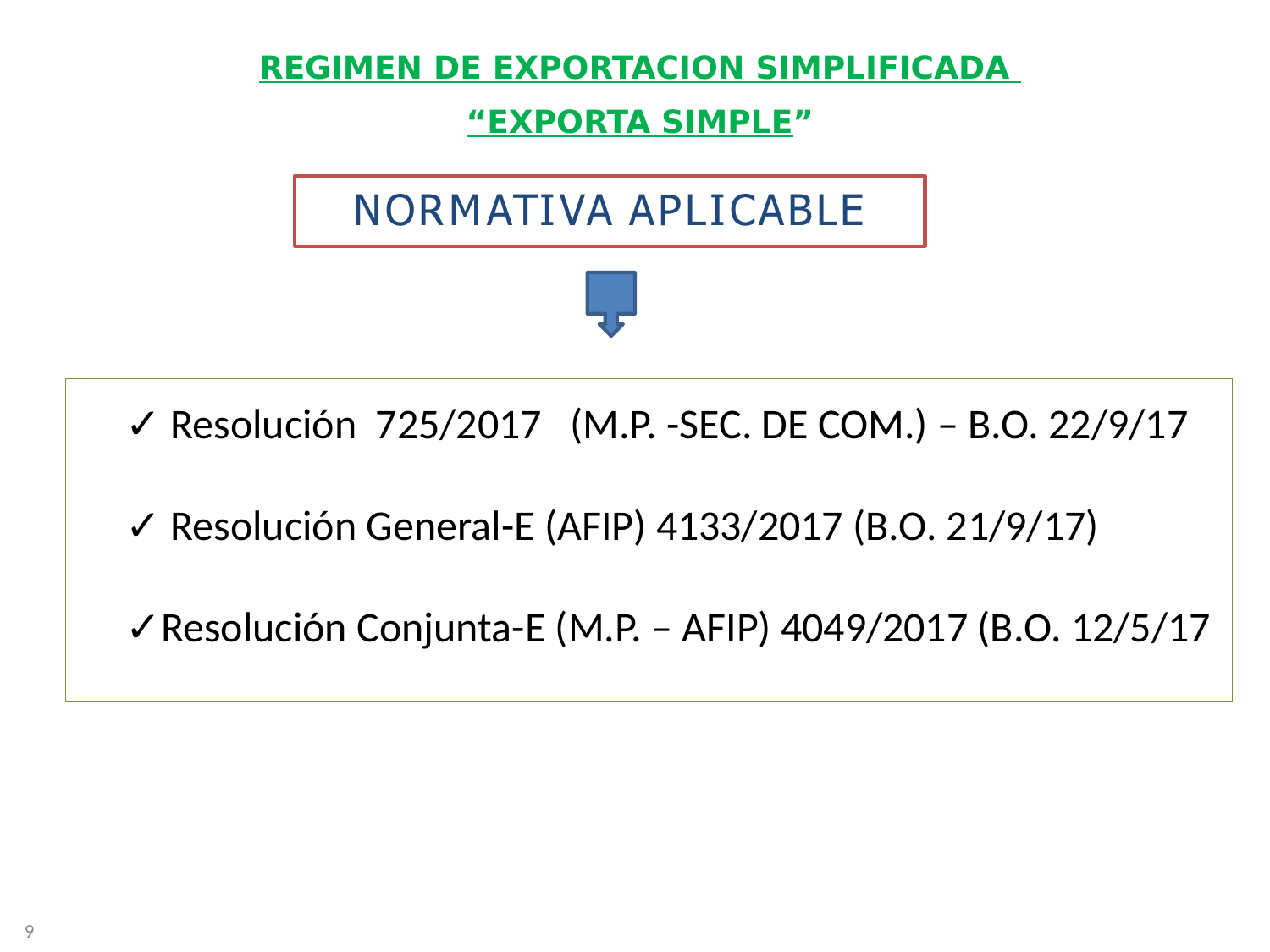

REGIMEN DE EXPORTACION SIMPLIFICADA
“EXPORTA SIMPLE”
NORMATIVA APLICABLE

✓ Resolución  725/2017   (M.P. -SEC. DE COM.) – B.O. 22/9/17

✓ Resolución General-E (AFIP) 4133/2017 (B.O. 21/9/17)

✓Resolución Conjunta-E (M.P. – AFIP) 4049/2017 (B.O. 12/5/17

9